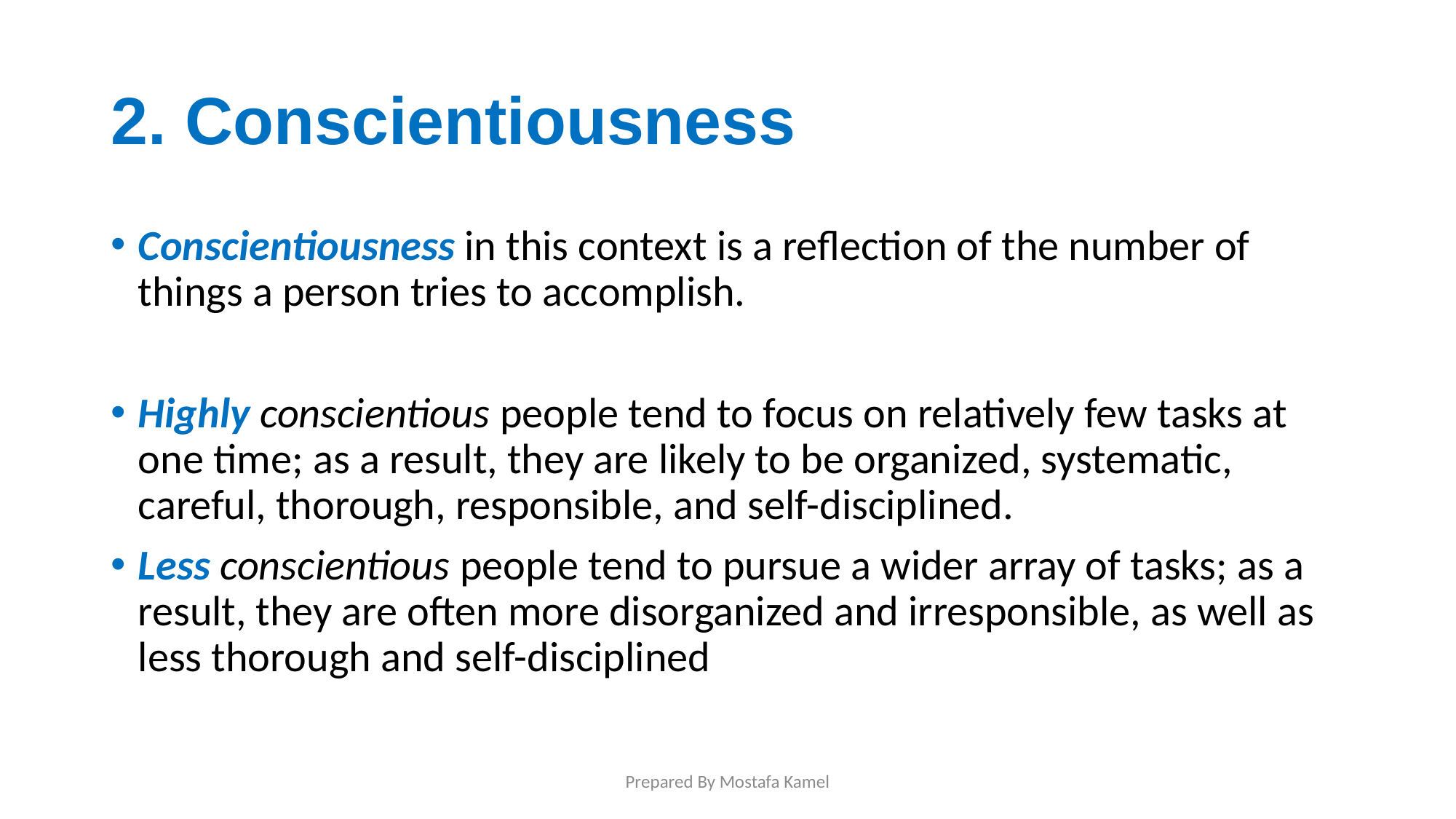

# 2. Conscientiousness
Conscientiousness in this context is a reflection of the number of things a person tries to accomplish.

Highly conscientious people tend to focus on relatively few tasks at one time; as a result, they are likely to be organized, systematic, careful, thorough, responsible, and self-disciplined.
Less conscientious people tend to pursue a wider array of tasks; as a result, they are often more disorganized and irresponsible, as well as less thorough and self-disciplined
Prepared By Mostafa Kamel